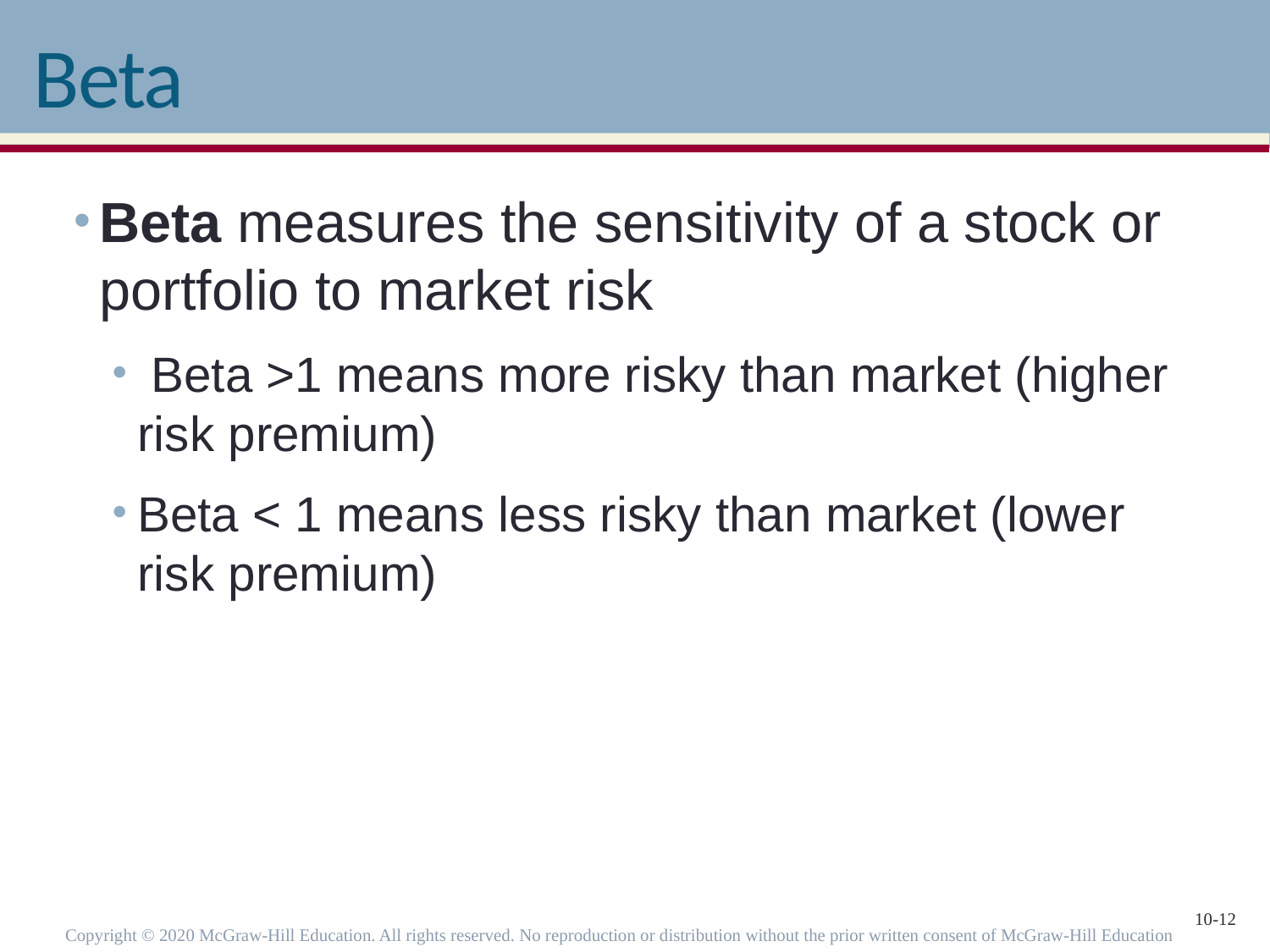

# Beta
Beta measures the sensitivity of a stock or portfolio to market risk
 Beta >1 means more risky than market (higher risk premium)
Beta < 1 means less risky than market (lower risk premium)
Copyright © 2020 McGraw-Hill Education. All rights reserved. No reproduction or distribution without the prior written consent of McGraw-Hill Education